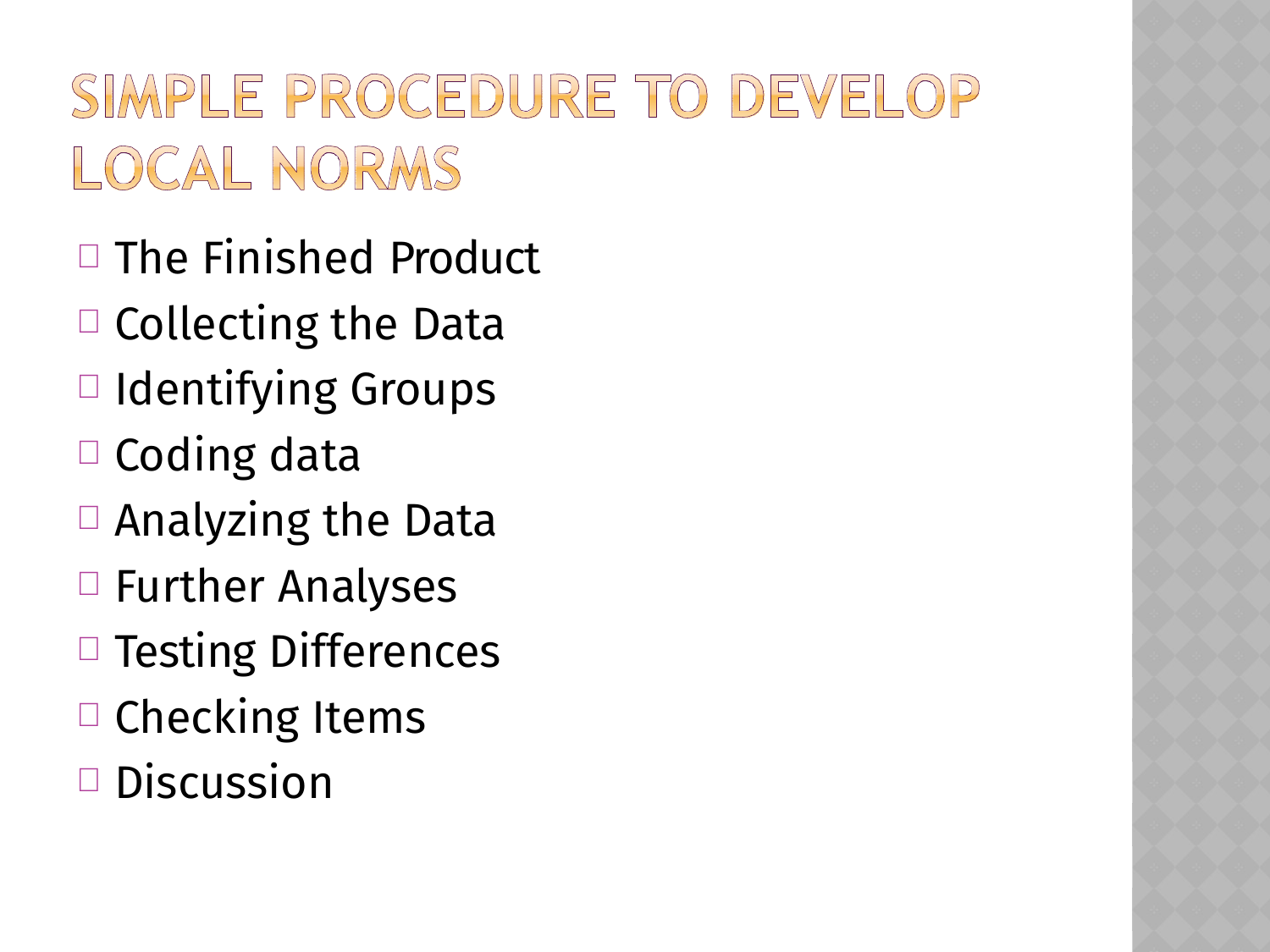

The Finished Product
Collecting the Data
Identifying Groups
Coding data
Analyzing the Data
Further Analyses
Testing Differences
Checking Items
Discussion